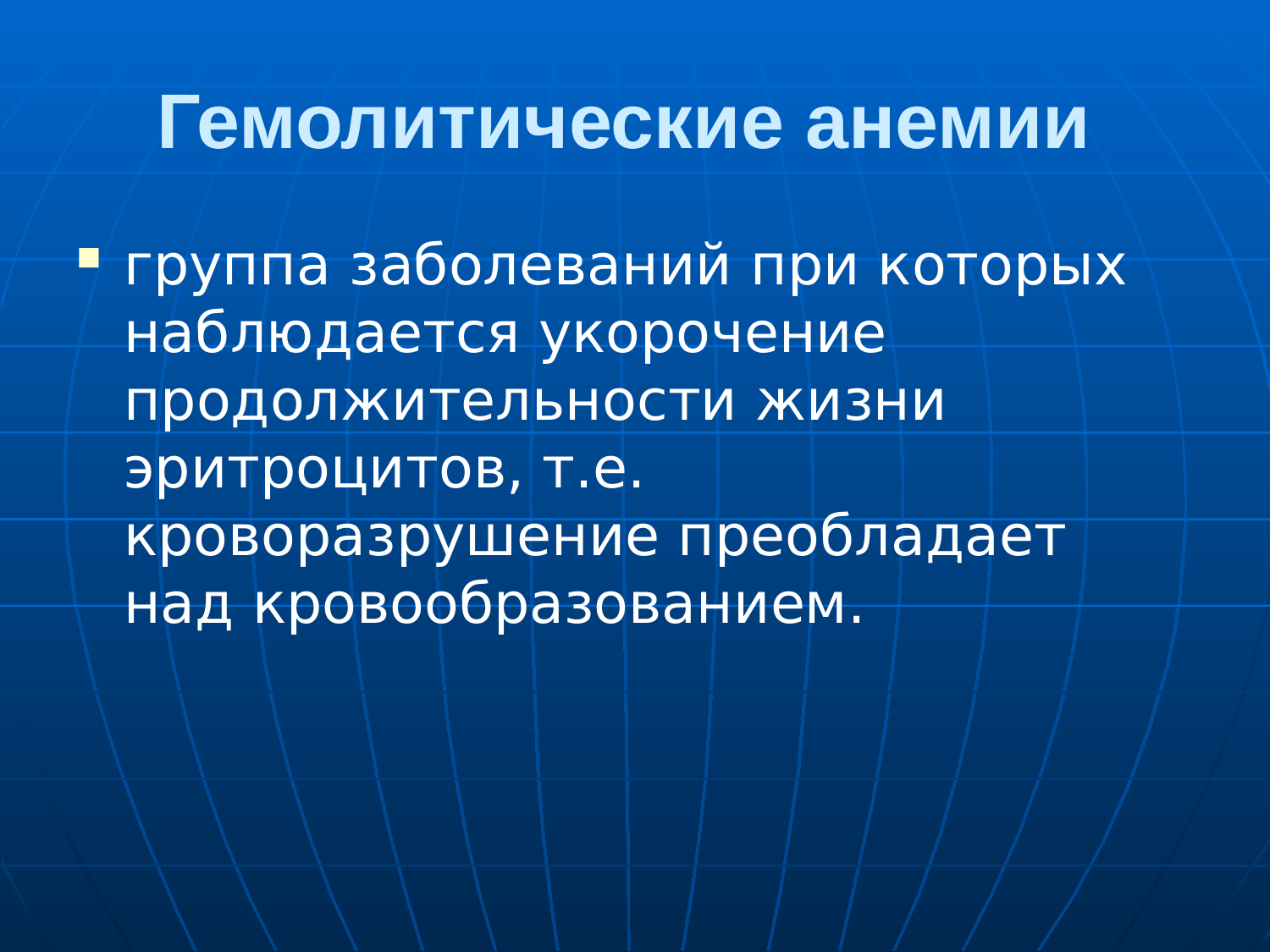

# Гемолитические анемии
группа заболеваний при которых  наблюдается укорочение продолжительности жизни эритроцитов, т.е. кроворазрушение преобладает над кровообразованием.